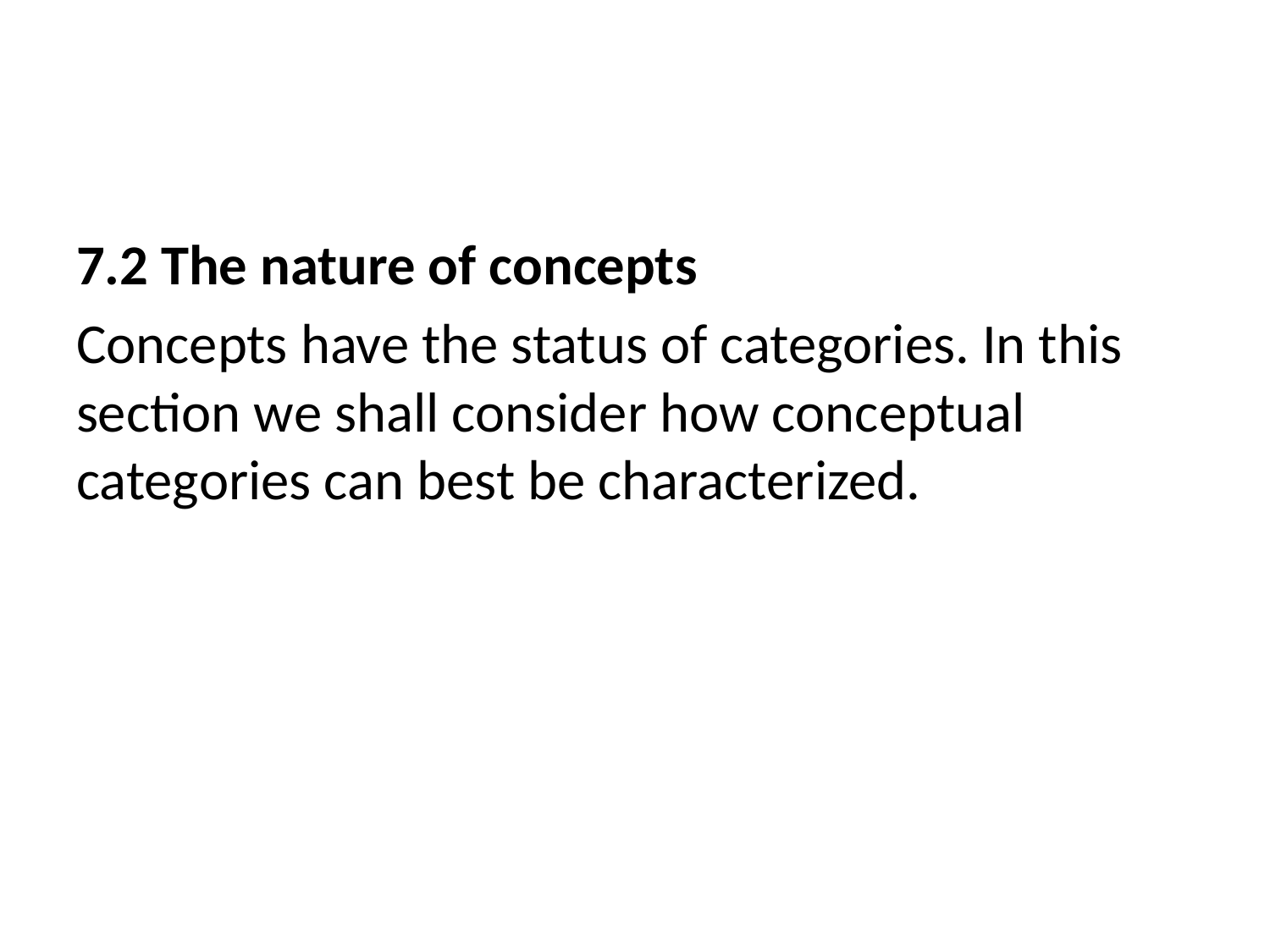

#
7.2 The nature of concepts
Concepts have the status of categories. In this section we shall consider how conceptual categories can best be characterized.